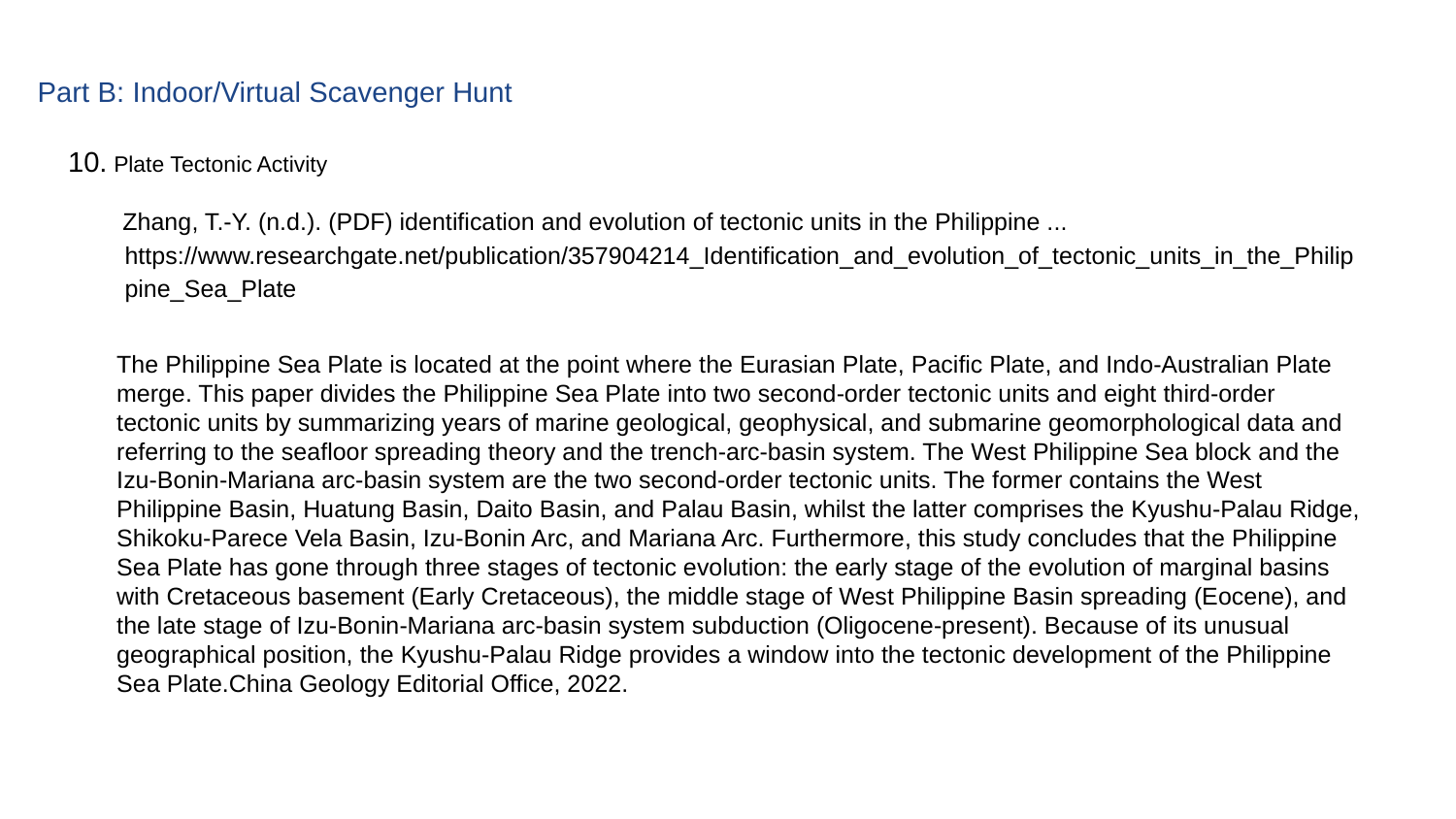

Part B: Indoor/Virtual Scavenger Hunt
10. Plate Tectonic Activity
Zhang, T.-Y. (n.d.). (PDF) identification and evolution of tectonic units in the Philippine ... https://www.researchgate.net/publication/357904214_Identification_and_evolution_of_tectonic_units_in_the_Philippine_Sea_Plate

The Philippine Sea Plate is located at the point where the Eurasian Plate, Pacific Plate, and Indo-Australian Plate merge. This paper divides the Philippine Sea Plate into two second-order tectonic units and eight third-order tectonic units by summarizing years of marine geological, geophysical, and submarine geomorphological data and referring to the seafloor spreading theory and the trench-arc-basin system. The West Philippine Sea block and the Izu-Bonin-Mariana arc-basin system are the two second-order tectonic units. The former contains the West Philippine Basin, Huatung Basin, Daito Basin, and Palau Basin, whilst the latter comprises the Kyushu-Palau Ridge, Shikoku-Parece Vela Basin, Izu-Bonin Arc, and Mariana Arc. Furthermore, this study concludes that the Philippine Sea Plate has gone through three stages of tectonic evolution: the early stage of the evolution of marginal basins with Cretaceous basement (Early Cretaceous), the middle stage of West Philippine Basin spreading (Eocene), and the late stage of Izu-Bonin-Mariana arc-basin system subduction (Oligocene-present). Because of its unusual geographical position, the Kyushu-Palau Ridge provides a window into the tectonic development of the Philippine Sea Plate.China Geology Editorial Office, 2022.